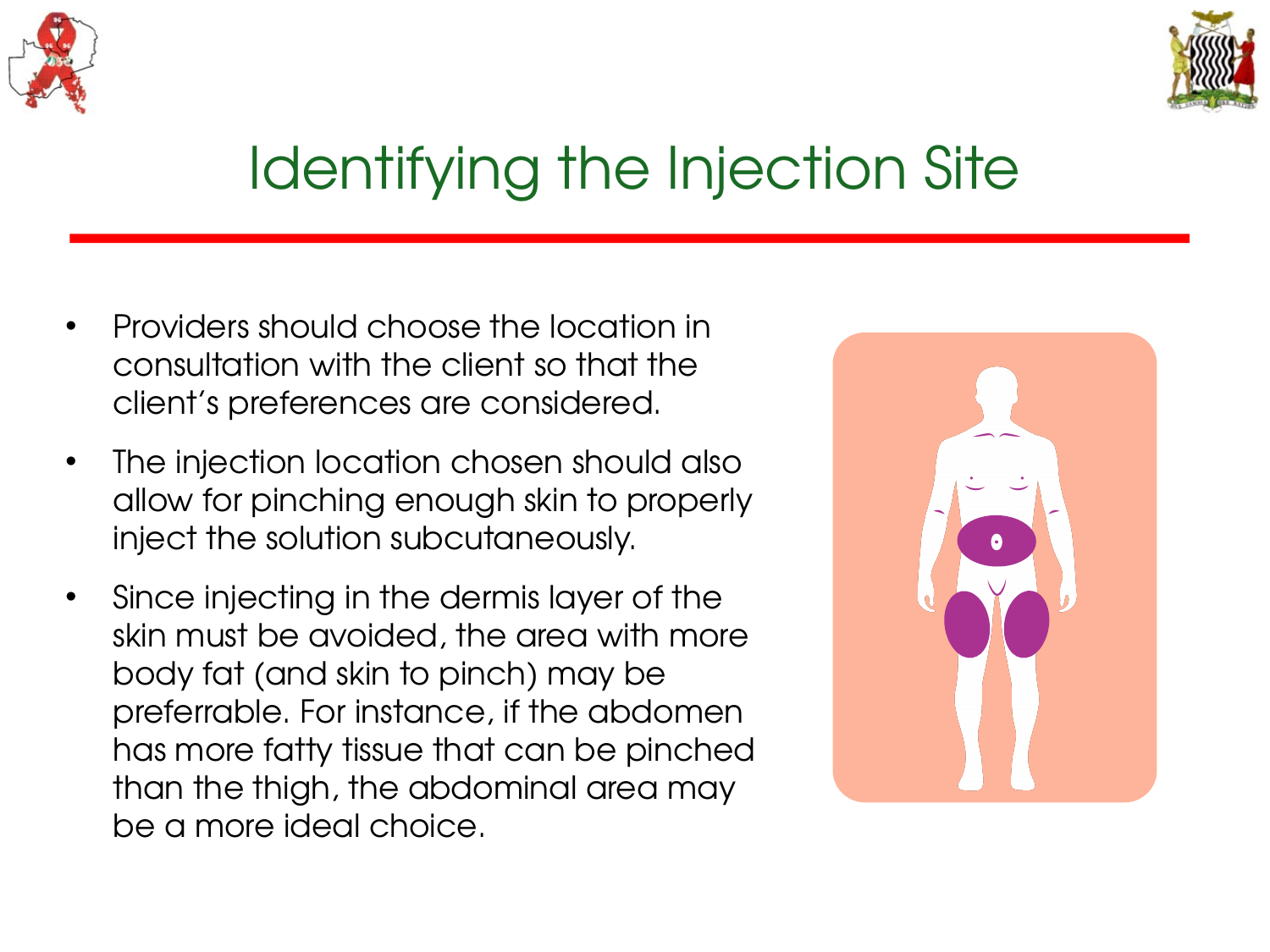

# Identifying the Injection Site
Providers should choose the location in consultation with the client so that the client’s preferences are considered.
The injection location chosen should also allow for pinching enough skin to properly inject the solution subcutaneously.
Since injecting in the dermis layer of the skin must be avoided, the area with more body fat (and skin to pinch) may be preferrable. For instance, if the abdomen has more fatty tissue that can be pinched than the thigh, the abdominal area may be a more ideal choice.